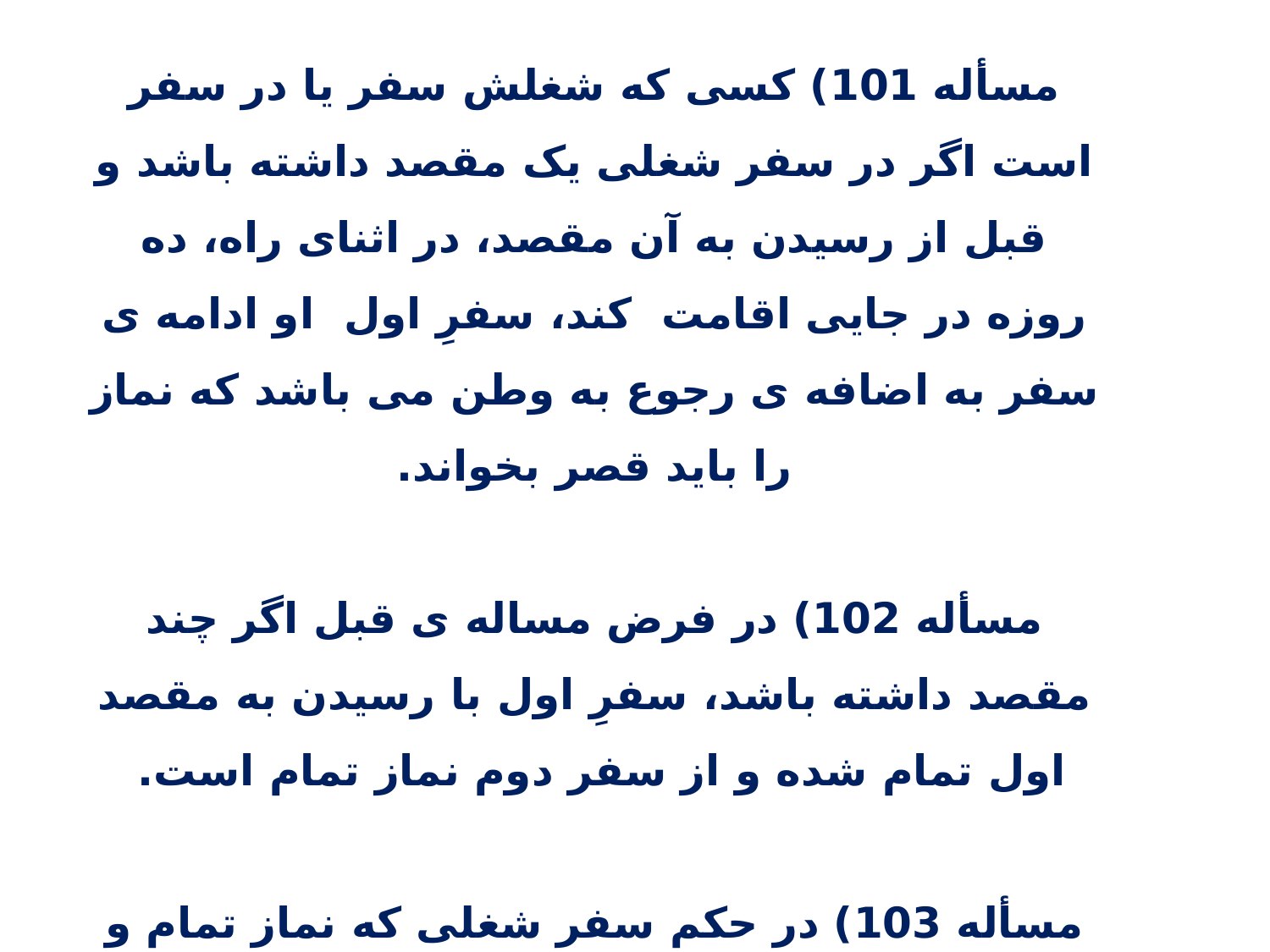

مسأله 101) کسی که شغلش سفر یا در سفر است اگر در سفر شغلی یک مقصد داشته باشد و قبل از رسیدن به آن مقصد، در اثنای راه، ده روزه در جایی اقامت  کند، سفرِ اول  او ادامه ی سفر به اضافه ی رجوع به وطن می باشد که نماز را باید قصر بخواند.

مسأله 102) در فرض مساله ی قبل اگر چند مقصد داشته باشد، سفرِ اول با رسیدن به مقصد اول تمام شده و از سفر دوم نماز تمام است.

مسأله 103) در حکم سفر شغلی که نماز تمام و روزه صحیح است، تفاوتی نمی کند که مسیر یا نوع شغل یا وسیله سفر، همان قبلی باشد یا تغییر کند.